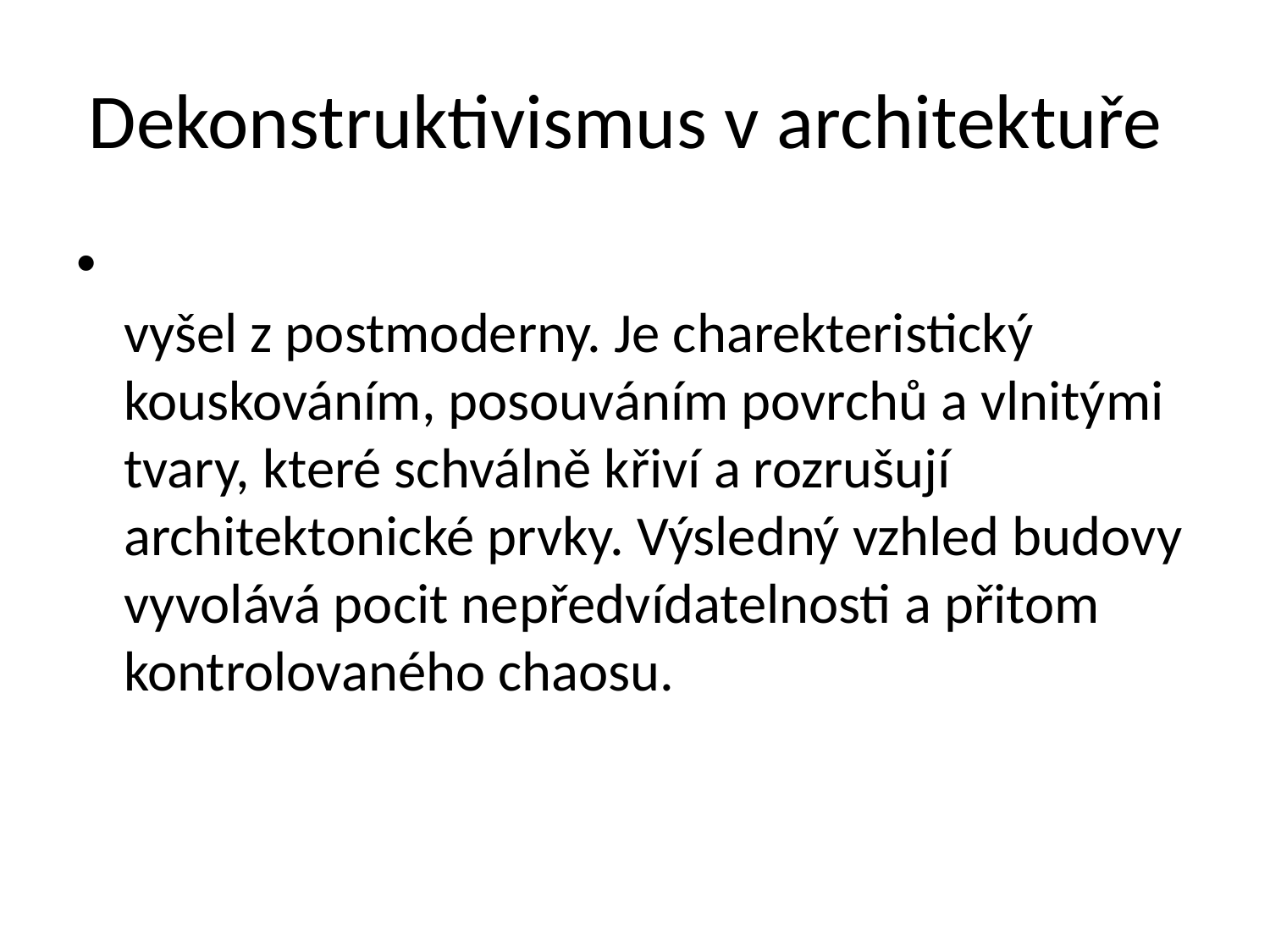

# Dekonstruktivismus v architektuře
vyšel z postmoderny. Je charekteristický kouskováním, posouváním povrchů a vlnitými tvary, které schválně křiví a rozrušují architektonické prvky. Výsledný vzhled budovy vyvolává pocit nepředvídatelnosti a přitom kontrolovaného chaosu.